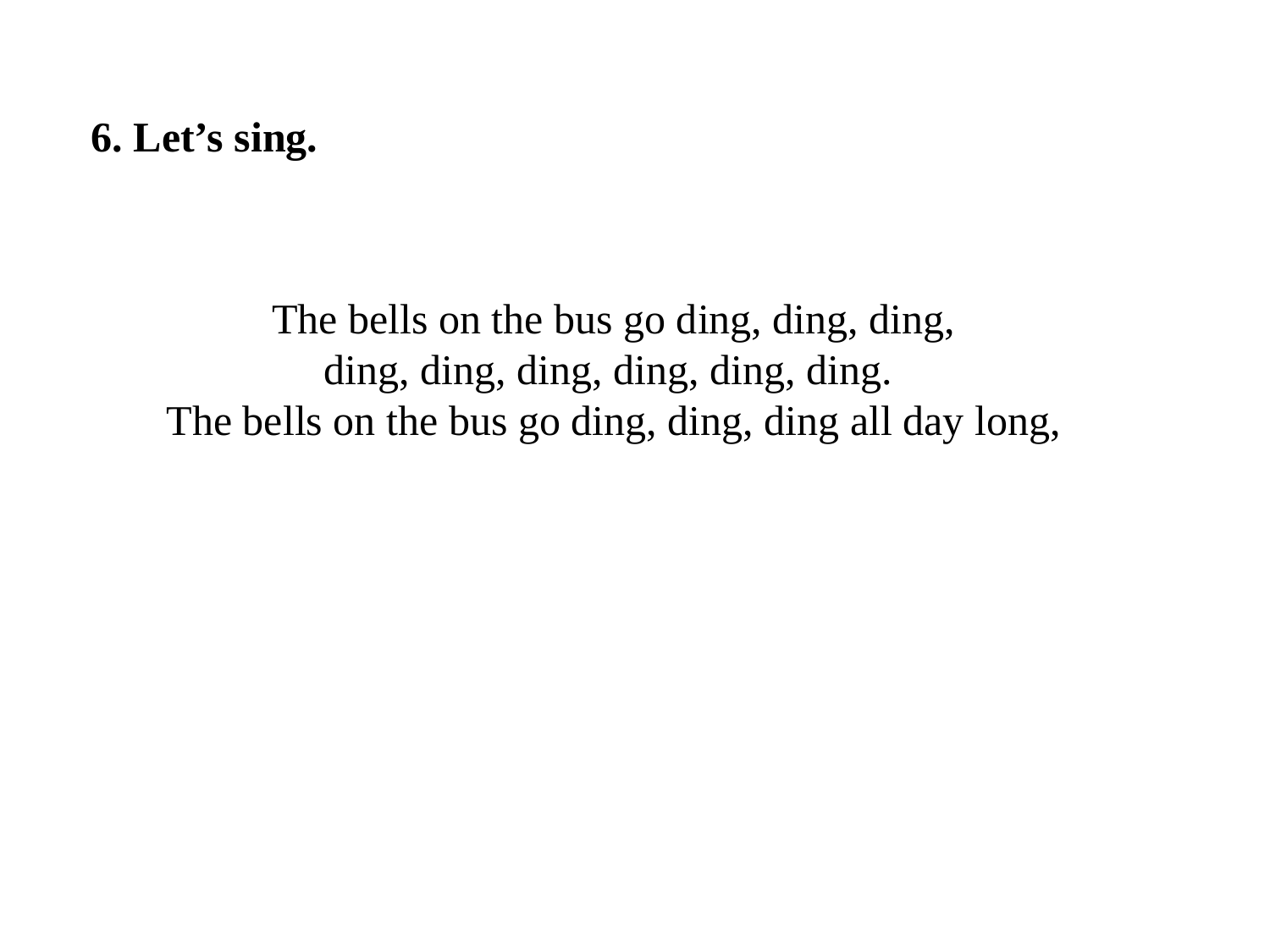

6. Let’s sing.
The bells on the bus go ding, ding, ding,
ding, ding, ding, ding, ding, ding.
The bells on the bus go ding, ding, ding all day long,